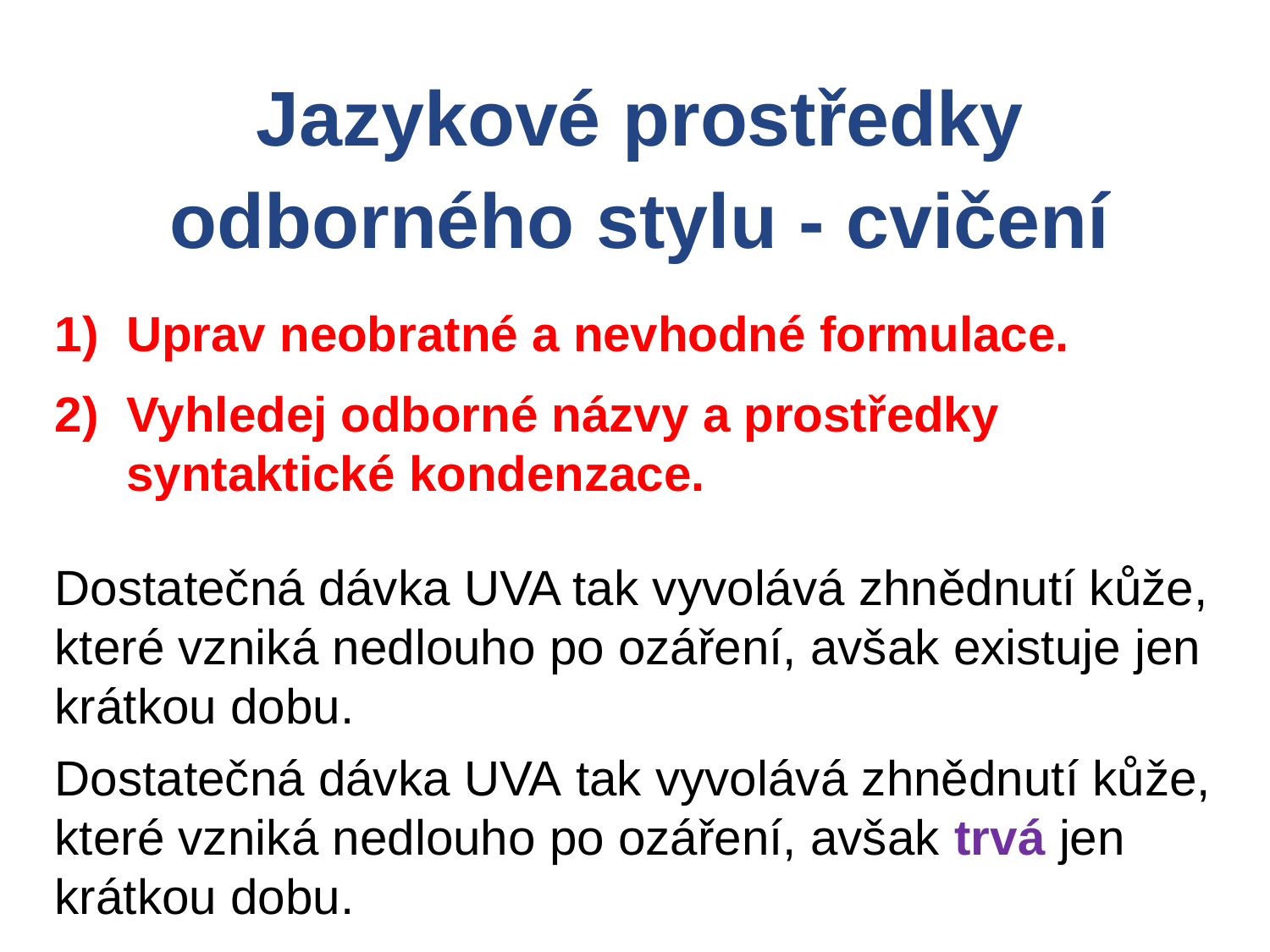

Jazykové prostředky odborného stylu - cvičení
Uprav neobratné a nevhodné formulace.
Vyhledej odborné názvy a prostředky syntaktické kondenzace.
Dostatečná dávka UVA tak vyvolává zhnědnutí kůže, které vzniká nedlouho po ozáření, avšak existuje jen krátkou dobu.
Dostatečná dávka UVA tak vyvolává zhnědnutí kůže, které vzniká nedlouho po ozáření, avšak trvá jen krátkou dobu.